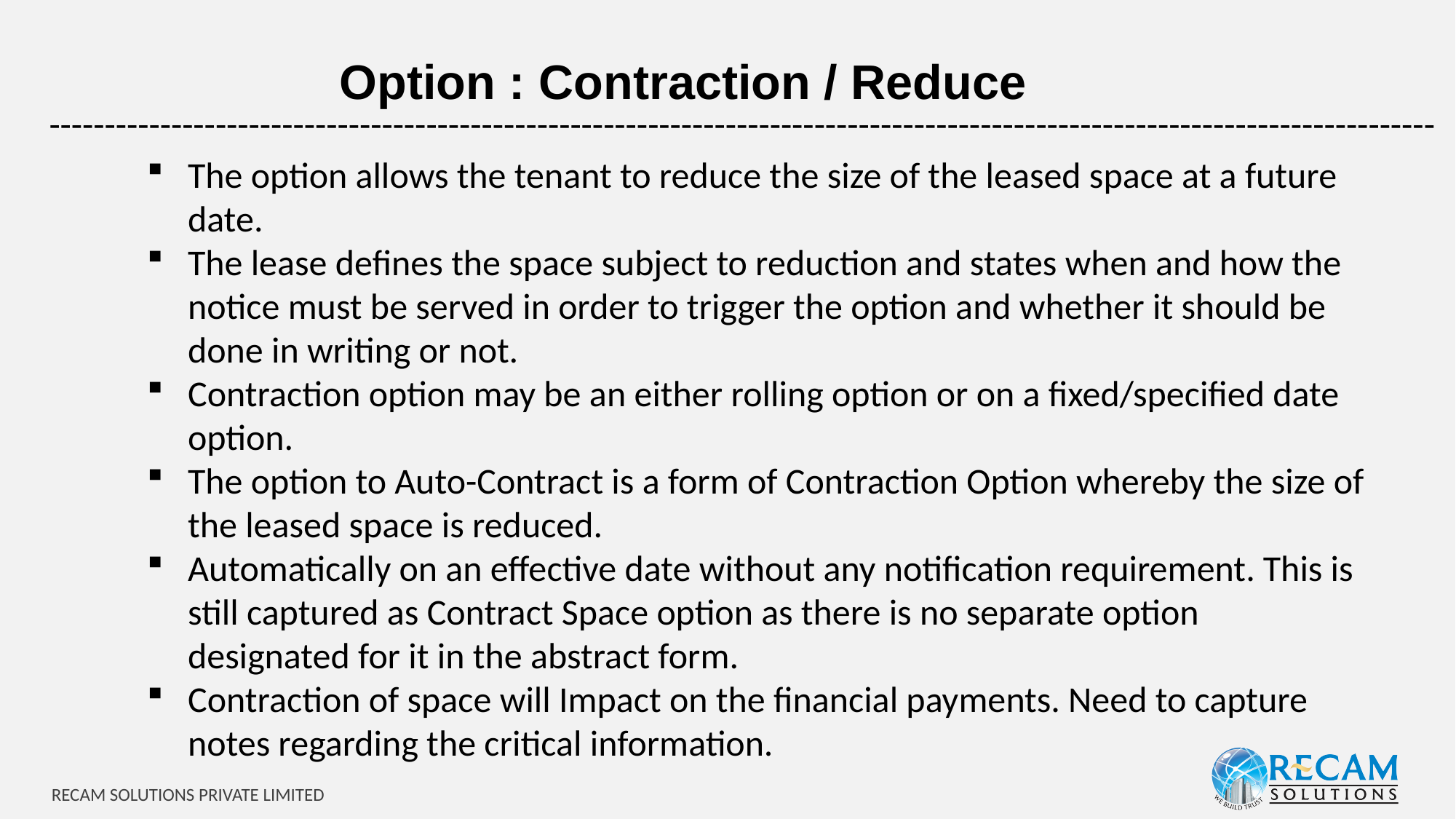

Option : Contraction / Reduce
-----------------------------------------------------------------------------------------------------------------------------
The option allows the tenant to reduce the size of the leased space at a future date.
The lease defines the space subject to reduction and states when and how the notice must be served in order to trigger the option and whether it should be done in writing or not.
Contraction option may be an either rolling option or on a fixed/specified date option.
The option to Auto-Contract is a form of Contraction Option whereby the size of the leased space is reduced.
Automatically on an effective date without any notification requirement. This is still captured as Contract Space option as there is no separate option designated for it in the abstract form.
Contraction of space will Impact on the financial payments. Need to capture notes regarding the critical information.

RECAM SOLUTIONS PRIVATE LIMITED